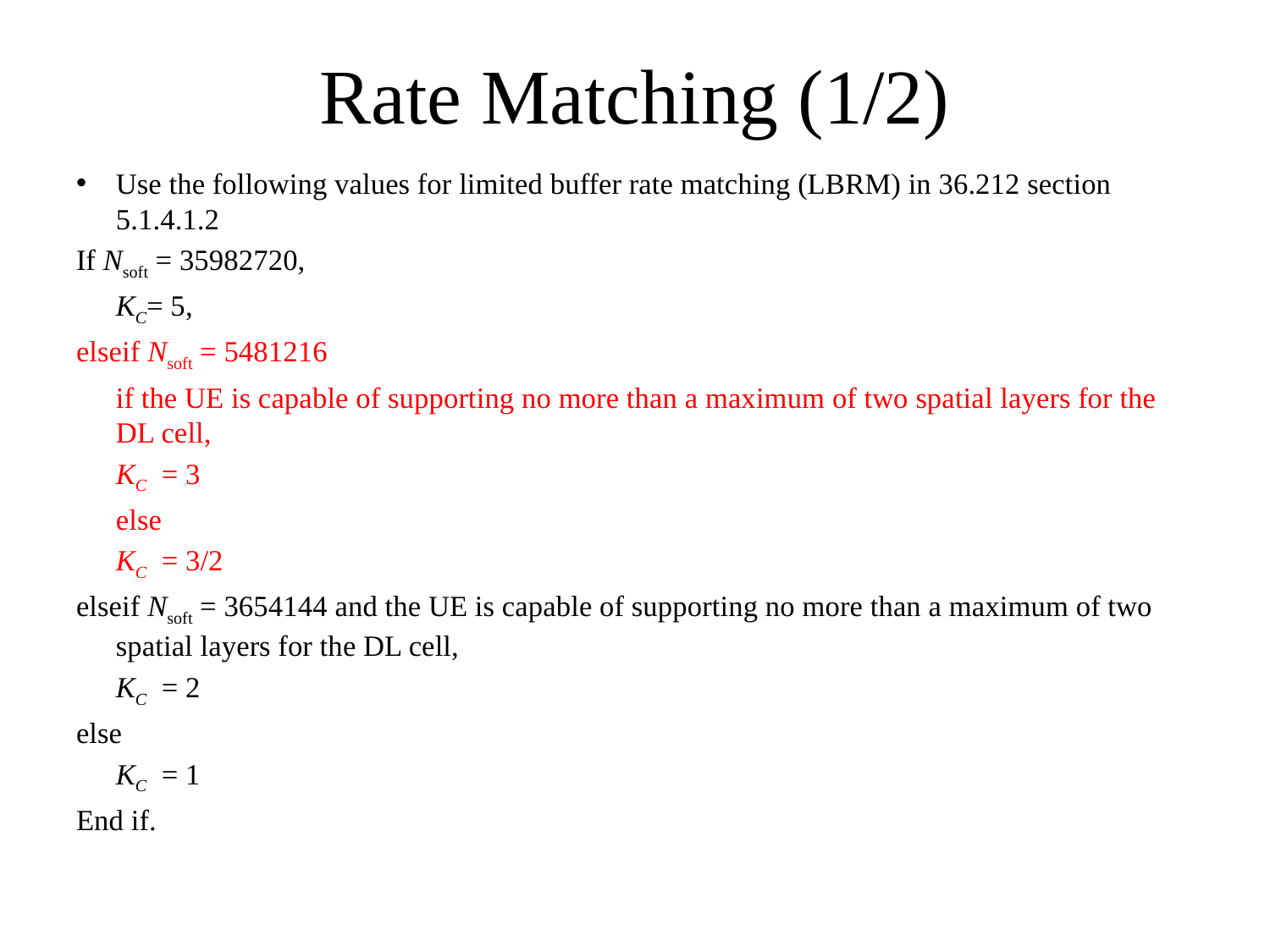

# Rate Matching (1/2)
Use the following values for limited buffer rate matching (LBRM) in 36.212 section 5.1.4.1.2
If Nsoft = 35982720,
	KC= 5,
elseif Nsoft = 5481216
	if the UE is capable of supporting no more than a maximum of two spatial layers for the DL cell,
		KC  = 3
	else
		KC  = 3/2
elseif Nsoft = 3654144 and the UE is capable of supporting no more than a maximum of two spatial layers for the DL cell,
	KC  = 2
else
	KC  = 1
End if.